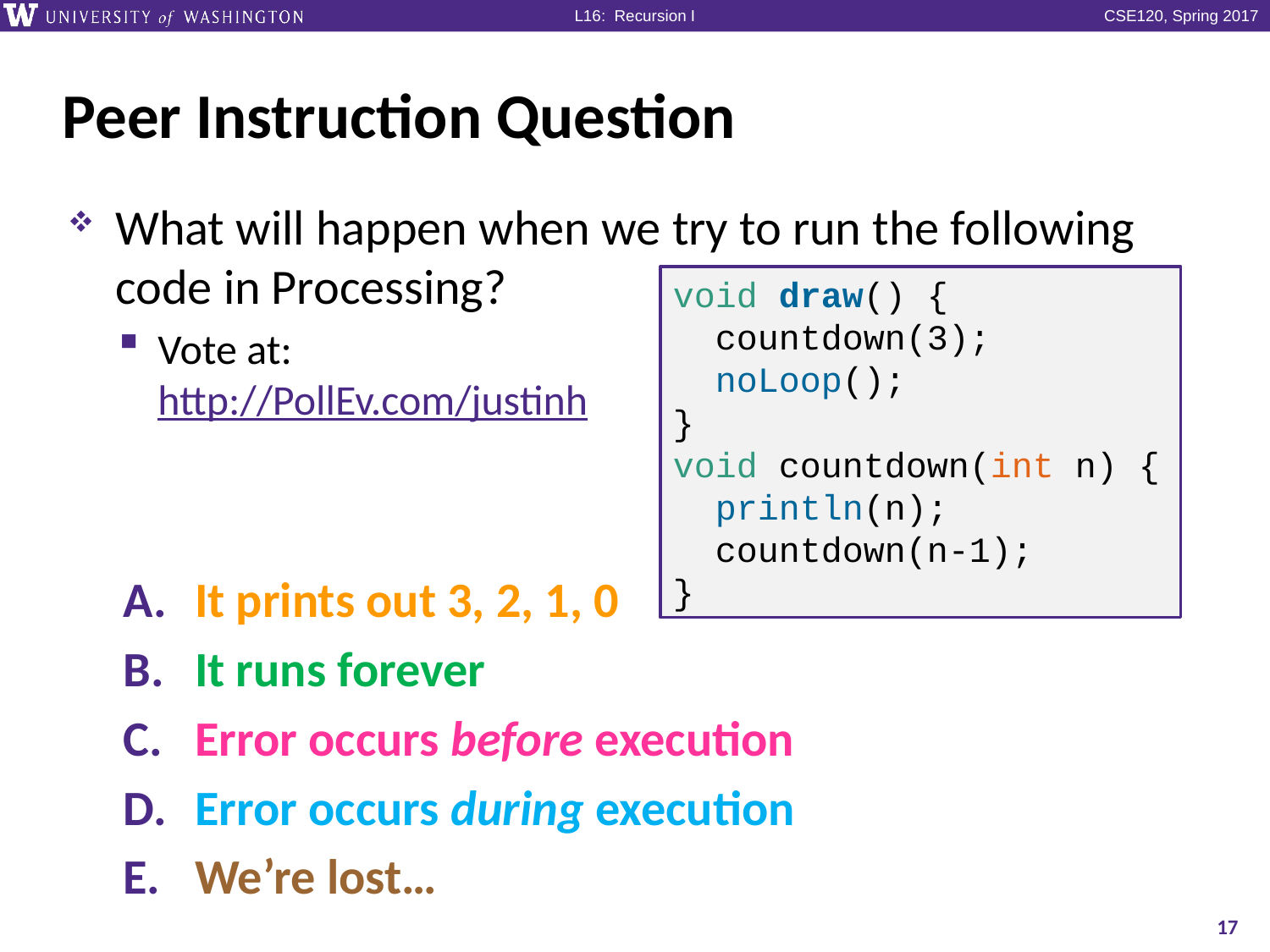

# Peer Instruction Question
What will happen when we try to run the following code in Processing?
Vote at:
http://PollEv.com/justinh

It prints out 3, 2, 1, 0
It runs forever
Error occurs before execution
Error occurs during execution
We’re lost…

void draw() {
  countdown(3);
  noLoop();
}
void countdown(int n) {
  println(n);
  countdown(n-1);
}
17